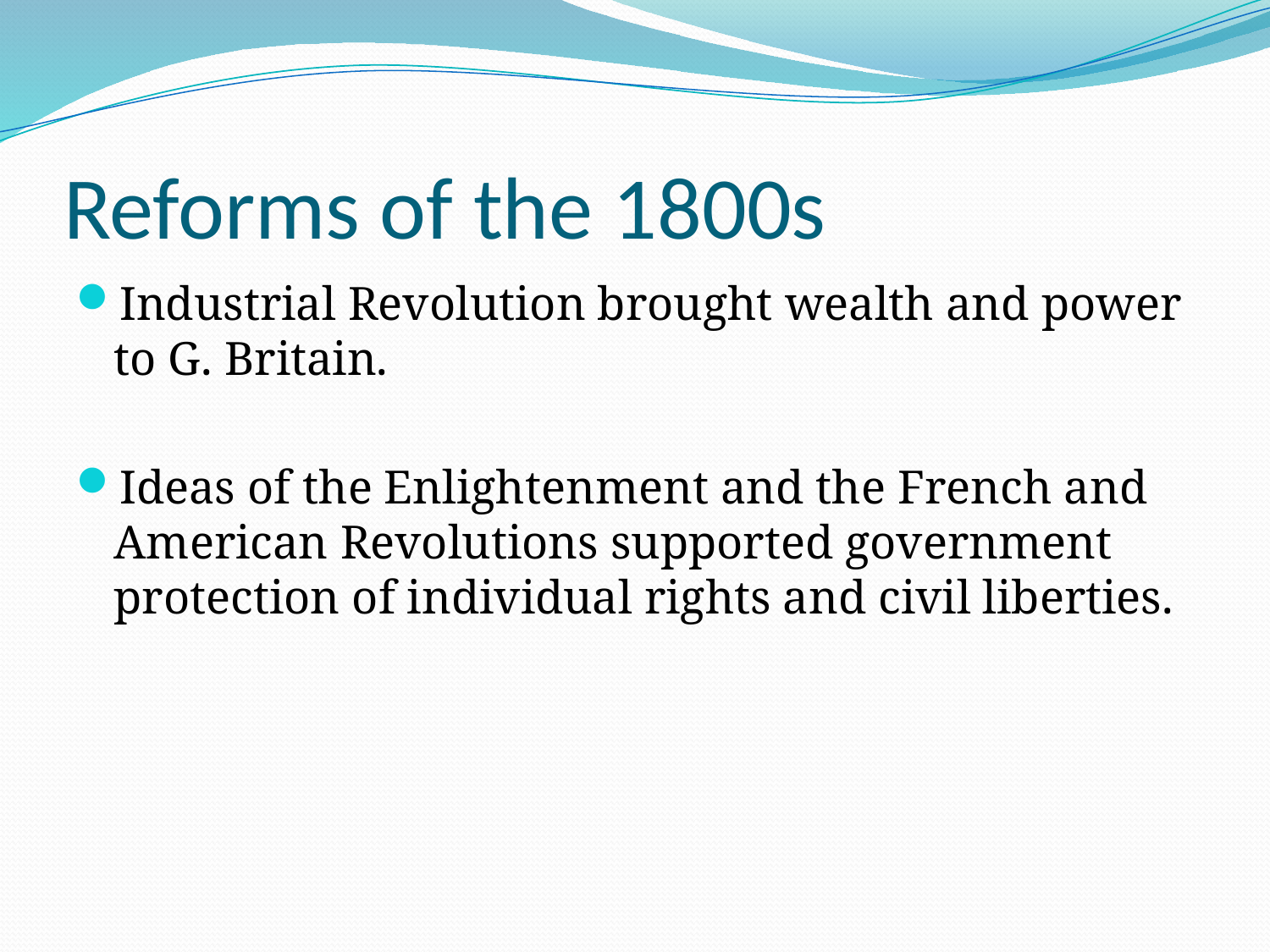

# Reforms of the 1800s
Industrial Revolution brought wealth and power to G. Britain.

Ideas of the Enlightenment and the French and American Revolutions supported government protection of individual rights and civil liberties.